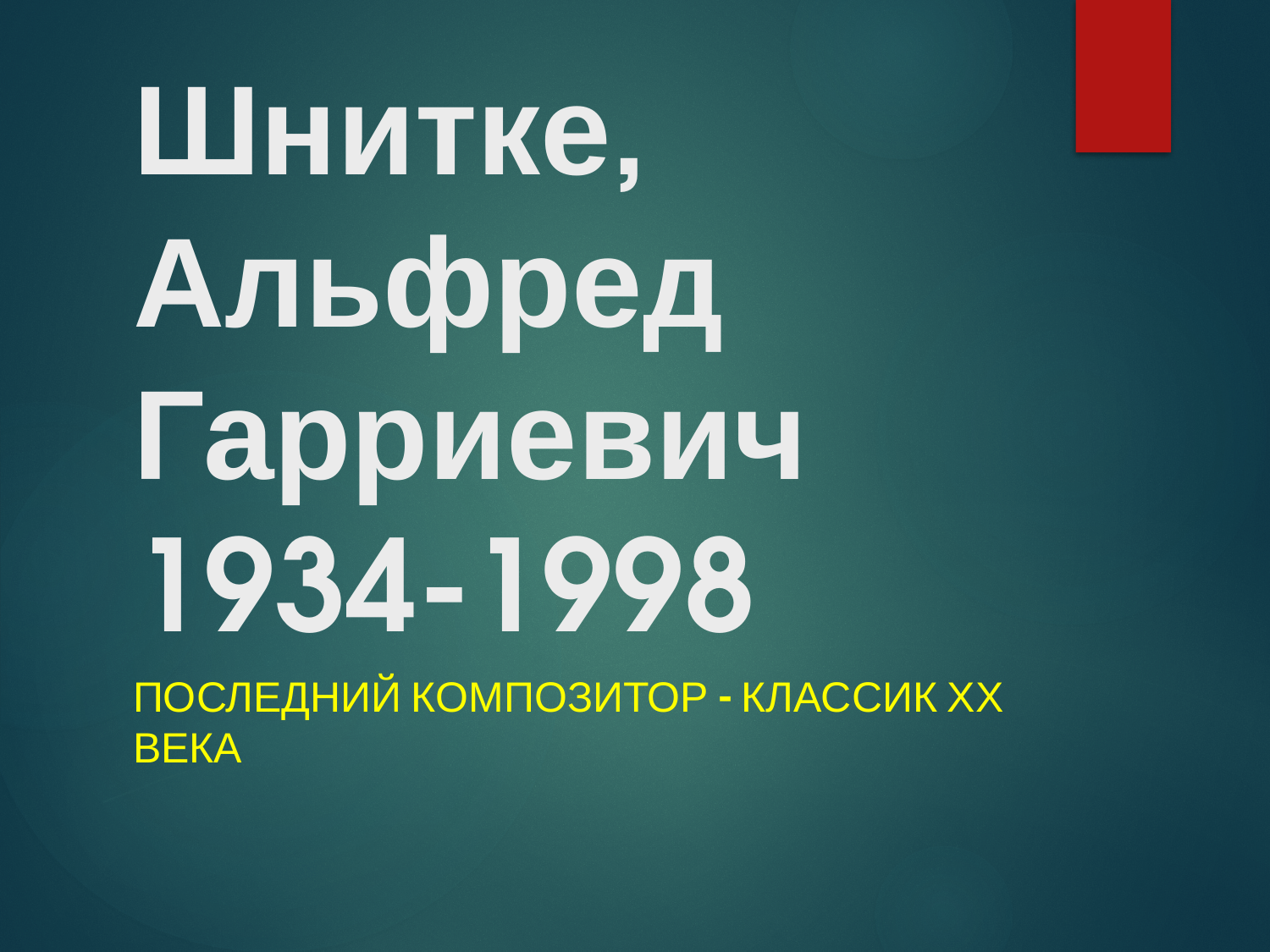

# Шнитке, Альфред Гарриевич 1934-1998
последний композитор - классик хх века